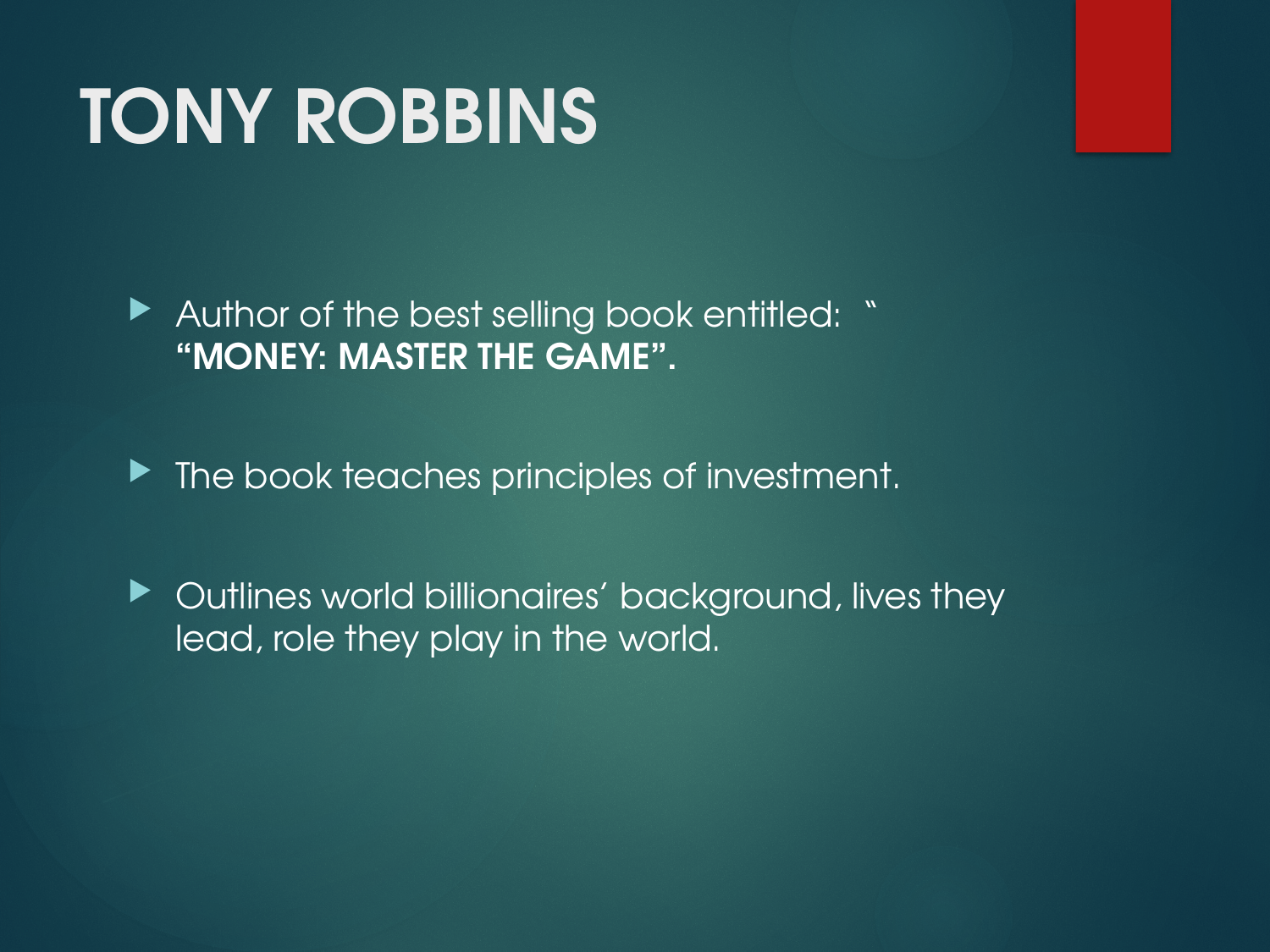

# TONY ROBBINS
Author of the best selling book entitled:  “ “MONEY: MASTER THE GAME”.

The book teaches principles of investment.

Outlines world billionaires’ background, lives they lead, role they play in the world.